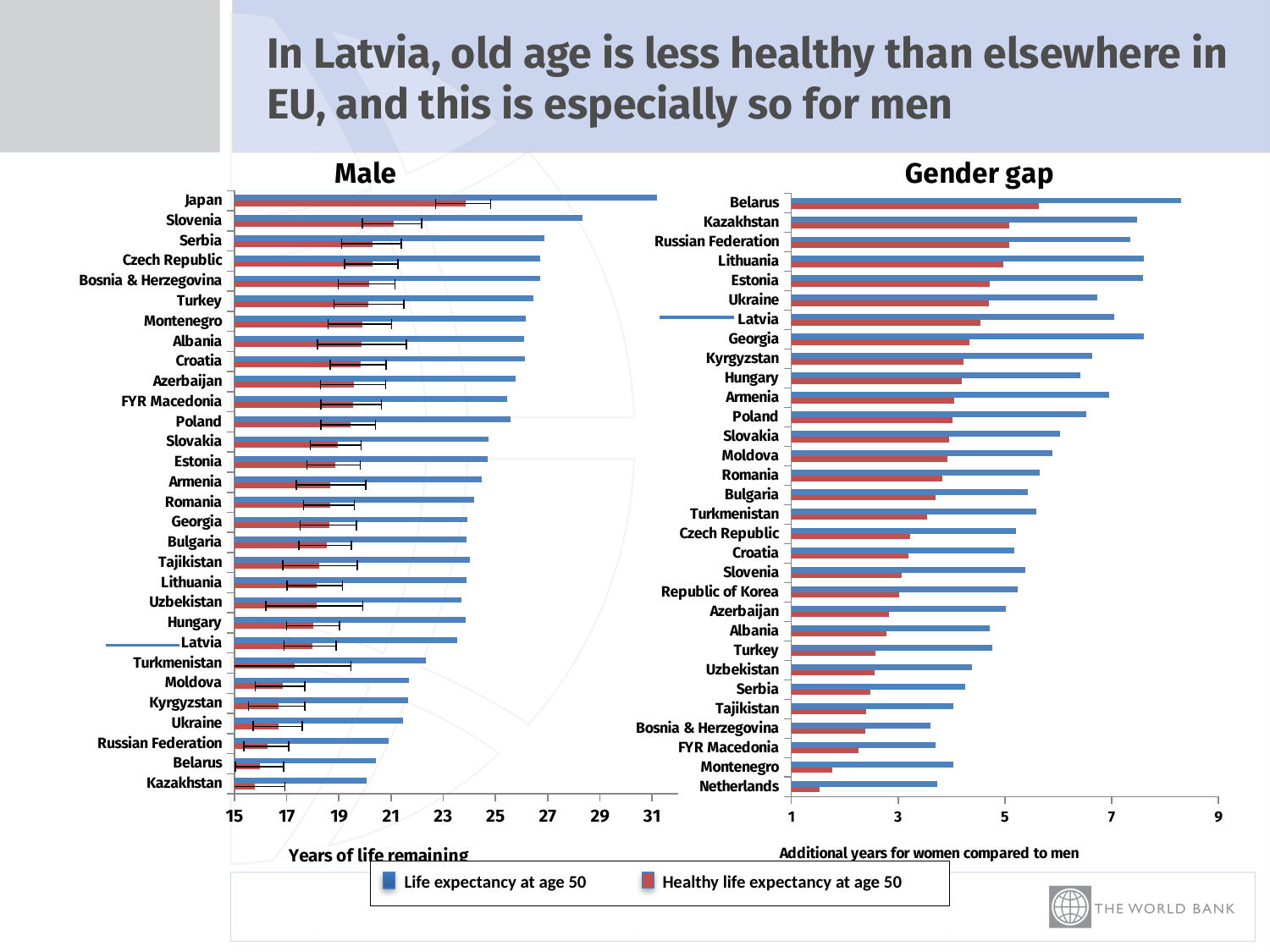

# In Latvia, old age is less healthy than elsewhere in EU, and this is especially so for men

### Chart: Male

| Category | Healthy life expectancy at 50 | Life expectancy at 50 |
|---|---|---|
| Kazakhstan | 15.783 | 20.068 |
| Belarus | 15.981 | 20.413 |
| Russian Federation | 16.27 | 20.911 |
| Ukraine | 16.679 | 21.476 |
| Kyrgyzstan | 16.698 | 21.66 |
| Moldova | 16.862 | 21.675 |
| Turkmenistan | 17.299 | 22.345 |
| Latvia | 17.978 | 23.545 |
| Hungary | 18.032 | 23.852 |
| Uzbekistan | 18.137 | 23.686 |
| Lithuania | 18.151 | 23.881 |
| Tajikistan | 18.254 | 24.013 |
| Bulgaria | 18.535 | 23.894 |
| Georgia | 18.63 | 23.921 |
| Romania | 18.675 | 24.184 |
| Armenia | 18.68 | 24.479 |
| Estonia | 18.866 | 24.696 |
| Slovakia | 18.947 | 24.722 |
| Poland | 19.443 | 25.584 |
| FYR Macedonia | 19.544 | 25.438 |
| Azerbaijan | 19.577 | 25.788 |
| Croatia | 19.837 | 26.145 |
| Albania | 19.867 | 26.1 |
| Montenegro | 19.895 | 26.167 |
| Turkey | 20.132 | 26.441 |
| Bosnia & Herzegovina | 20.161 | 26.719 |
| Czech Republic | 20.283 | 26.706 |
| Serbia | 20.283 | 26.886 |
| Slovenia | 21.108 | 28.326 |
| Japan | 23.849 | 31.176 |

### Chart: Gender gap

| Category | Additional years women can expect to spend in good health compared to men | Additional years women can expect to live compared to men |
|---|---|---|
| Netherlands | 1.532 | 3.728999999999999 |
| Montenegro | 1.7710000000000008 | 4.029999999999998 |
| FYR Macedonia | 2.2560000000000002 | 3.6960000000000015 |
| Bosnia & Herzegovina | 2.3889999999999993 | 3.610999999999997 |
| Tajikistan | 2.408999999999999 | 4.036999999999999 |
| Serbia | 2.4869999999999983 | 4.257999999999999 |
| Uzbekistan | 2.567999999999998 | 4.390000000000001 |
| Turkey | 2.572999999999997 | 4.766000000000002 |
| Albania | 2.7799999999999976 | 4.718999999999998 |
| Azerbaijan | 2.828999999999997 | 5.02 |
| Republic of Korea | 3.0239999999999974 | 5.239000000000001 |
| Slovenia | 3.065999999999999 | 5.378999999999998 |
| Croatia | 3.196999999999999 | 5.183 |
| Czech Republic | 3.232999999999997 | 5.202999999999999 |
| Turkmenistan | 3.5429999999999993 | 5.584 |
| Bulgaria | 3.7089999999999996 | 5.425000000000001 |
| Romania | 3.8230000000000004 | 5.658999999999999 |
| Moldova | 3.918000000000003 | 5.887999999999998 |
| Slovakia | 3.9619999999999997 | 6.035999999999998 |
| Poland | 4.014999999999997 | 6.525000000000002 |
| Armenia | 4.059000000000001 | 6.963000000000001 |
| Hungary | 4.190999999999999 | 6.419999999999998 |
| Kyrgyzstan | 4.219000000000001 | 6.632999999999999 |
| Georgia | 4.338000000000001 | 7.6030000000000015 |
| Latvia | 4.5489999999999995 | 7.055 |
| Ukraine | 4.704000000000001 | 6.739000000000001 |
| Estonia | 4.715 | 7.593 |
| Lithuania | 4.974 | 7.600000000000001 |
| Russian Federation | 5.077999999999999 | 7.343999999999998 |
| Kazakhstan | 5.090000000000002 | 7.475999999999999 |
| Belarus | 5.635 | 8.305 |
      Life expectancy at age 50                   Healthy life expectancy at age 50